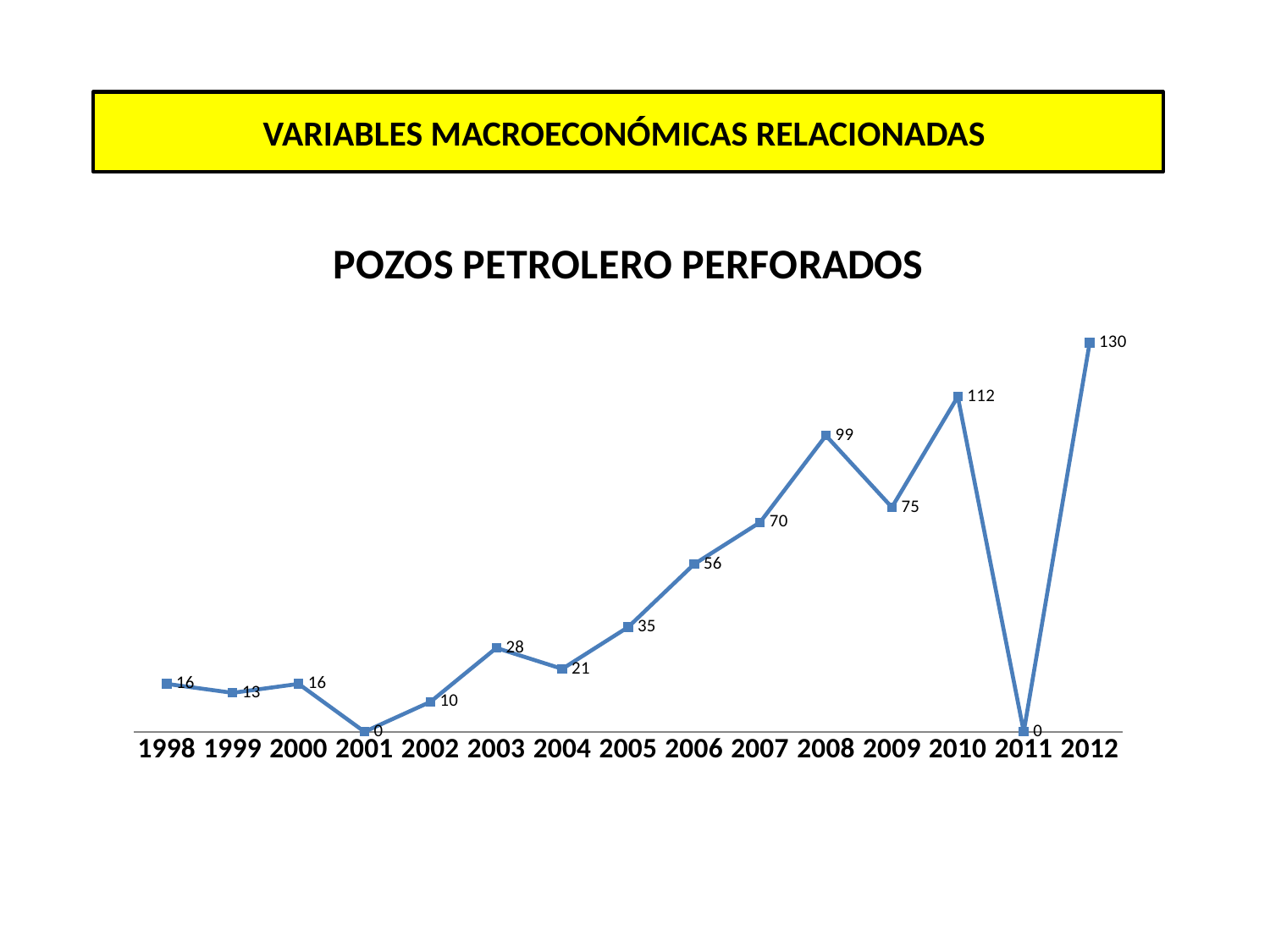

VARIABLES MACROECONÓMICAS RELACIONADAS

### Chart: POZOS PETROLERO PERFORADOS

| Category |  |
|---|---|
| 1998 | 16.0 |
| 1999 | 13.0 |
| 2000 | 16.0 |
| 2001 | 0.0 |
| 2002 | 10.0 |
| 2003 | 28.0 |
| 2004 | 21.0 |
| 2005 | 35.0 |
| 2006 | 56.0 |
| 2007 | 70.0 |
| 2008 | 99.0 |
| 2009 | 75.0 |
| 2010 | 112.0 |
| 2011 | 0.0 |
| 2012 | 130.0 |